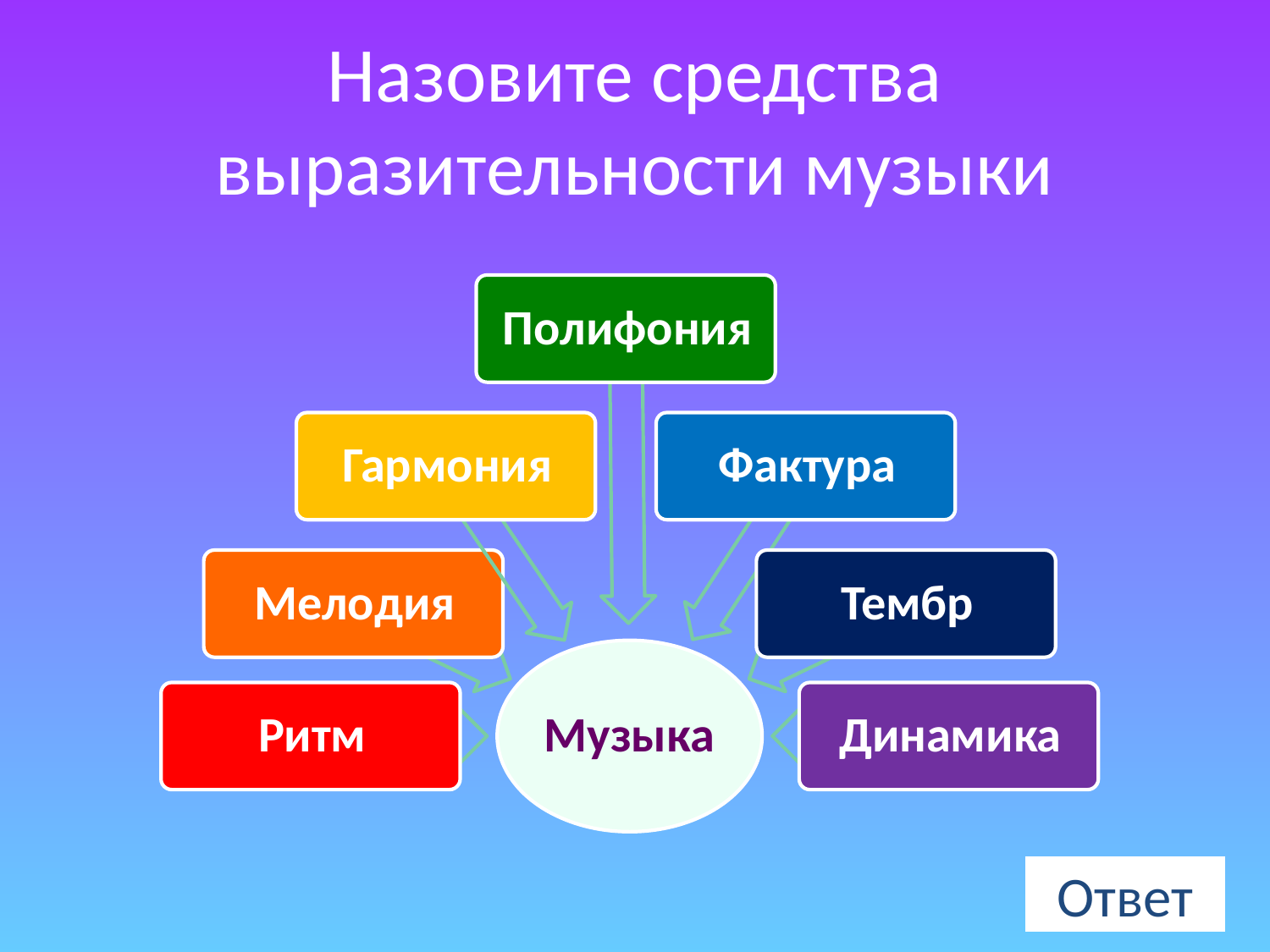

# Назовите средства выразительности музыки
Музыка
Ритм
Мелодия
Гармония
Полифония
Фактура
Тембр
Динамика
Ответ